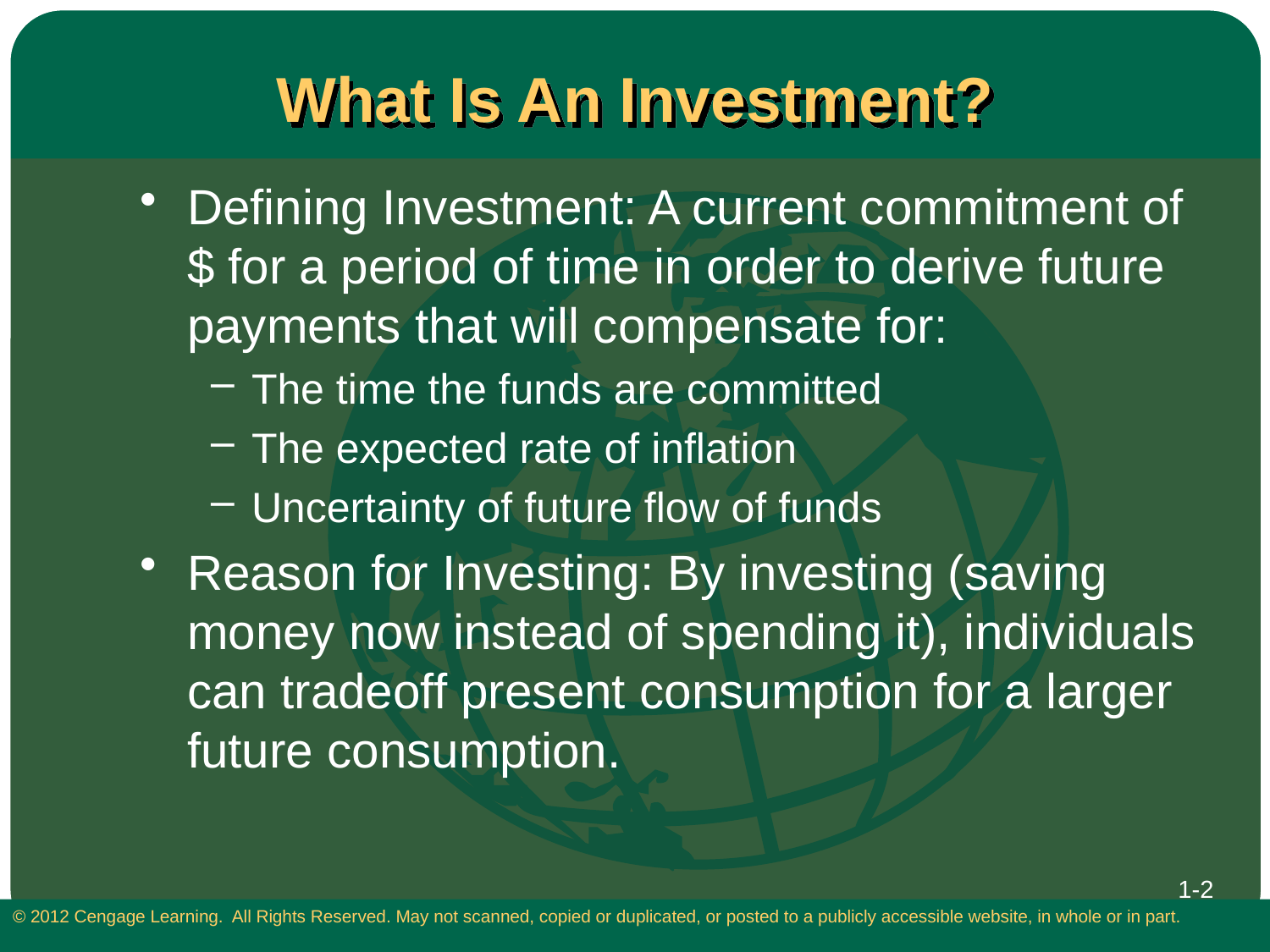

# What Is An Investment?
Defining Investment: A current commitment of $ for a period of time in order to derive future payments that will compensate for:
The time the funds are committed
The expected rate of inflation
Uncertainty of future flow of funds
Reason for Investing: By investing (saving money now instead of spending it), individuals can tradeoff present consumption for a larger future consumption.
1-2
© 2012 Cengage Learning.  All Rights Reserved. May not scanned, copied or duplicated, or posted to a publicly accessible website, in whole or in part.